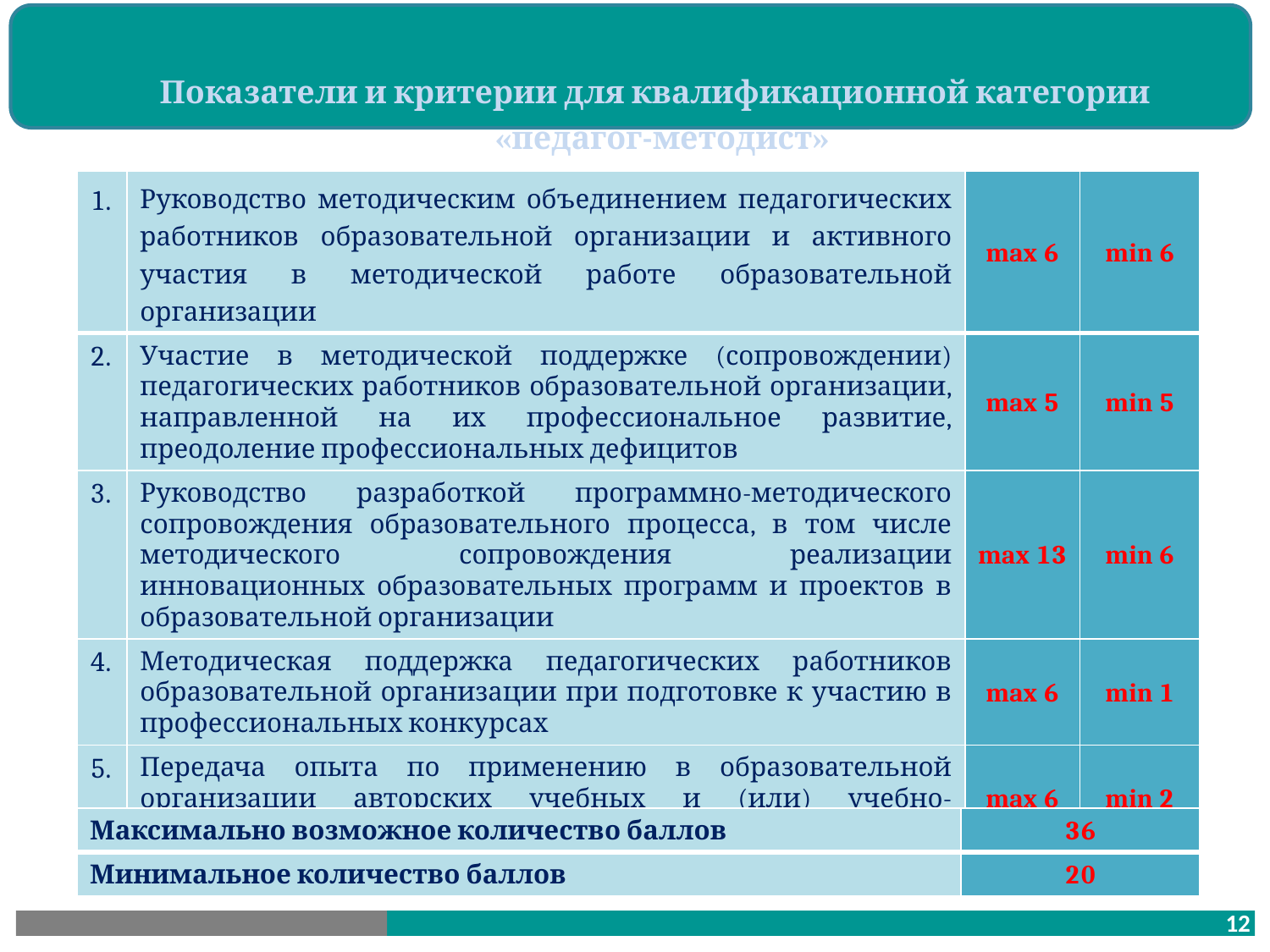

Показатели и критерии для квалификационной категории
«педагог-методист»

| 1. | Руководство методическим объединением педагогических работников образовательной организации и активного участия в методической работе образовательной организации | max 6 | min 6 |
| --- | --- | --- | --- |
| 2. | Участие в методической поддержке (сопровождении) педагогических работников образовательной организации, направленной на их профессиональное развитие, преодоление профессиональных дефицитов | max 5 | min 5 |
| 3. | Руководство разработкой программно-методического сопровождения образовательного процесса, в том числе методического сопровождения реализации инновационных образовательных программ и проектов в образовательной организации | max 13 | min 6 |
| 4. | Методическая поддержка педагогических работников образовательной организации при подготовке к участию в профессиональных конкурсах | max 6 | min 1 |
| 5. | Передача опыта по применению в образовательной организации авторских учебных и (или) учебно-методических разработок | max 6 | min 2 |
| Максимально возможное количество баллов | 36 |
| --- | --- |
| Минимальное количество баллов | 20 |

12